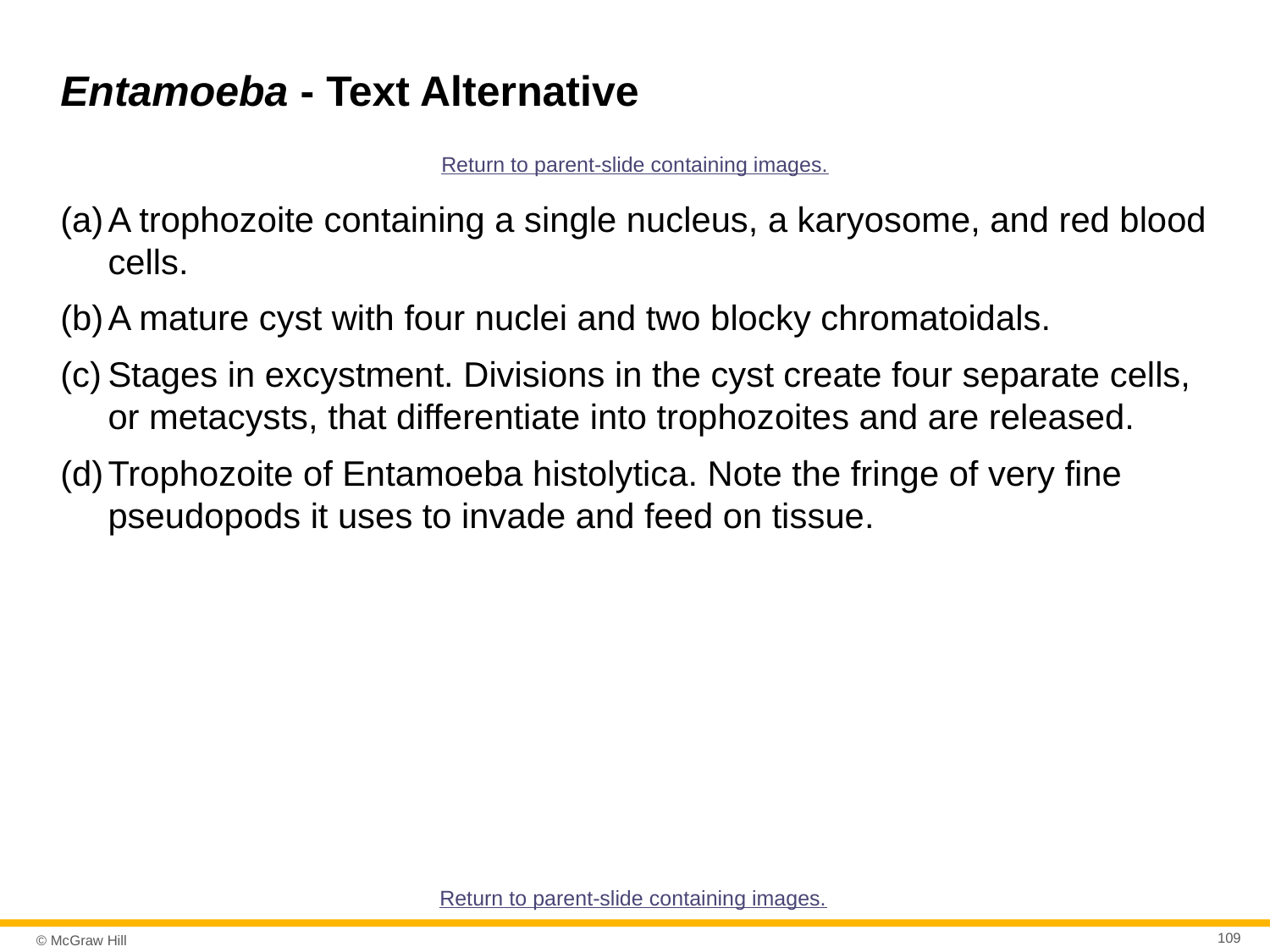

# Entamoeba - Text Alternative
Return to parent-slide containing images.
A trophozoite containing a single nucleus, a karyosome, and red blood cells.
A mature cyst with four nuclei and two blocky chromatoidals.
Stages in excystment. Divisions in the cyst create four separate cells, or metacysts, that differentiate into trophozoites and are released.
Trophozoite of Entamoeba histolytica. Note the fringe of very fine pseudopods it uses to invade and feed on tissue.
Return to parent-slide containing images.